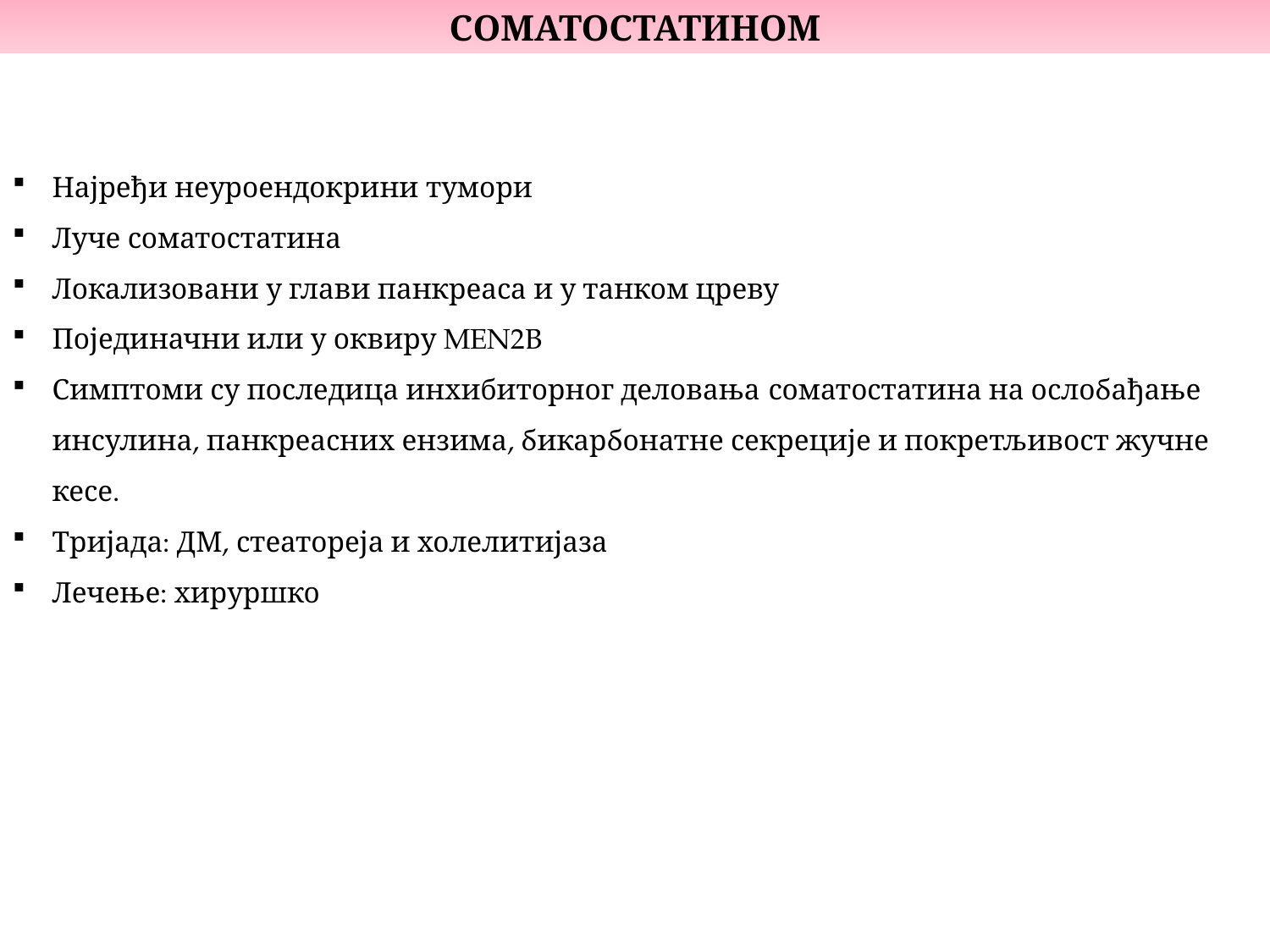

СОМАТОСТАТИНОМ
Најређи неуроендокрини тумори
Луче соматостатина
Локализовани у глави панкреаса и у танком цреву
Појединачни или у оквиру MEN2B
Симптоми су последица инхибиторног деловања соматостатина на ослобађање инсулина, панкреасних ензима, бикарбонатне секреције и покретљивост жучне кесе.
Тријада: ДМ, стеатореја и холелитијаза
Лечење: хируршко